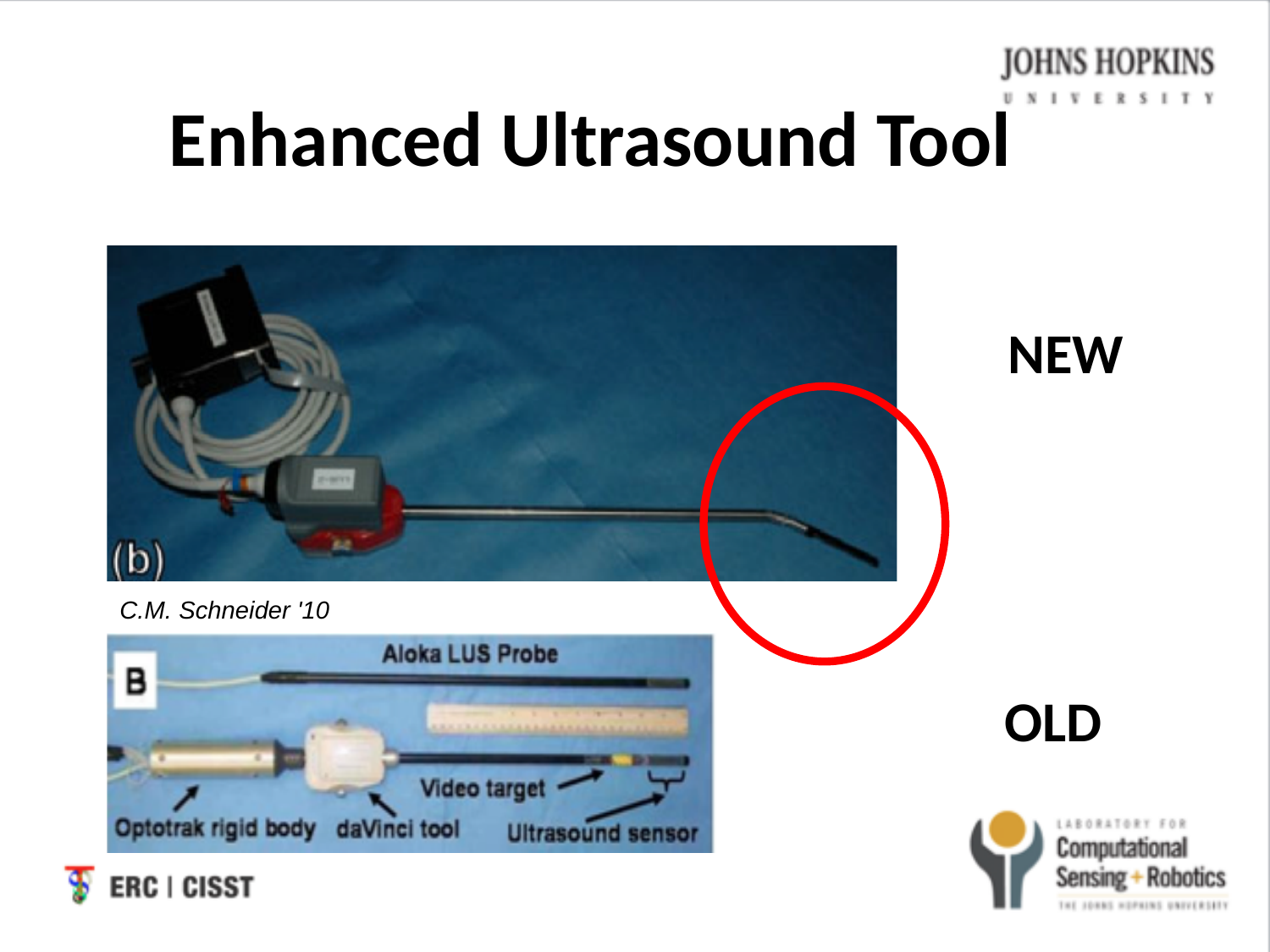

# Enhanced Ultrasound Tool

NEW

C.M. Schneider '10

OLD